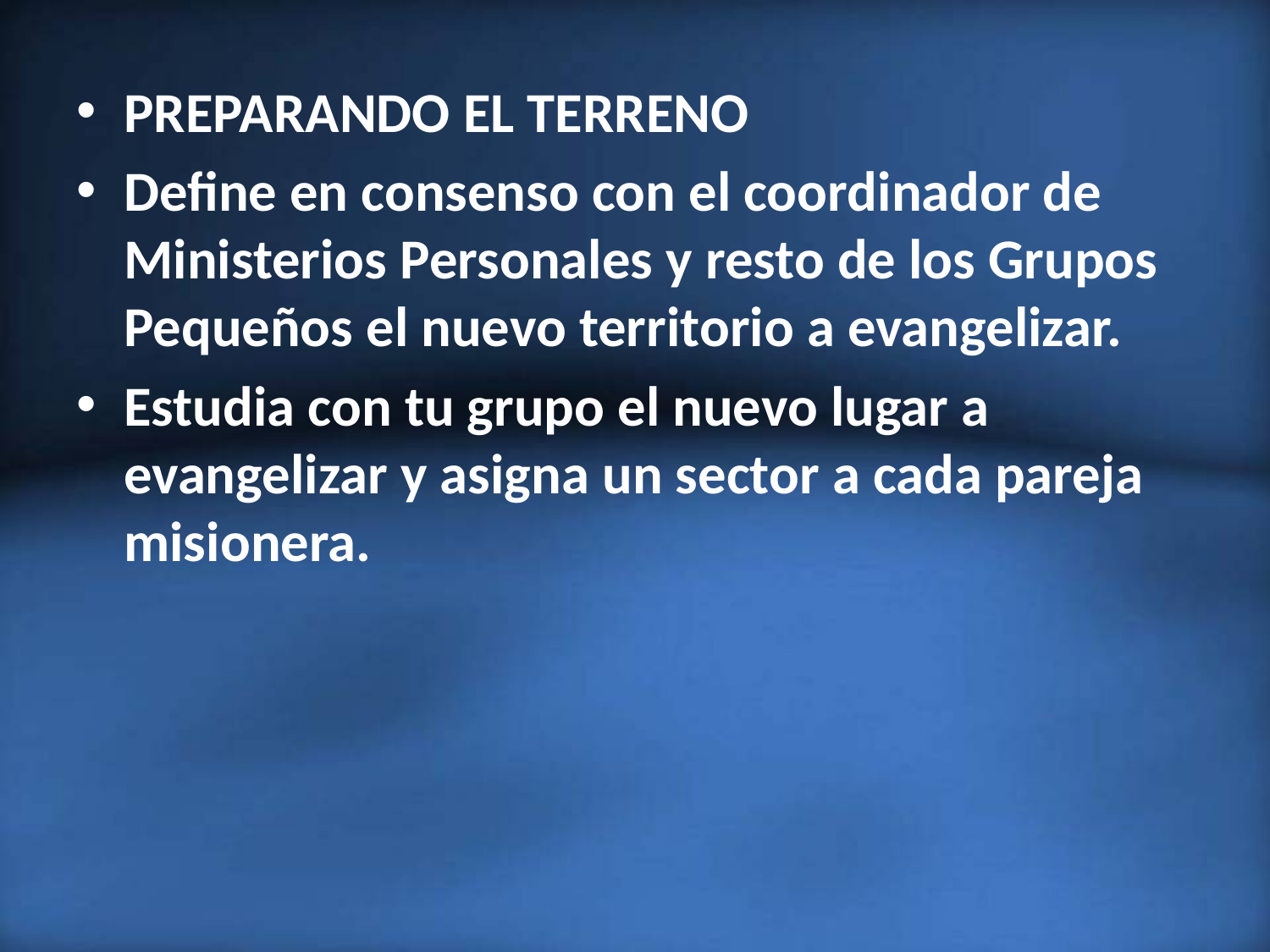

PREPARANDO EL TERRENO
Define en consenso con el coordinador de Ministerios Personales y resto de los Grupos Pequeños el nuevo territorio a evangelizar.
Estudia con tu grupo el nuevo lugar a evangelizar y asigna un sector a cada pareja misionera.